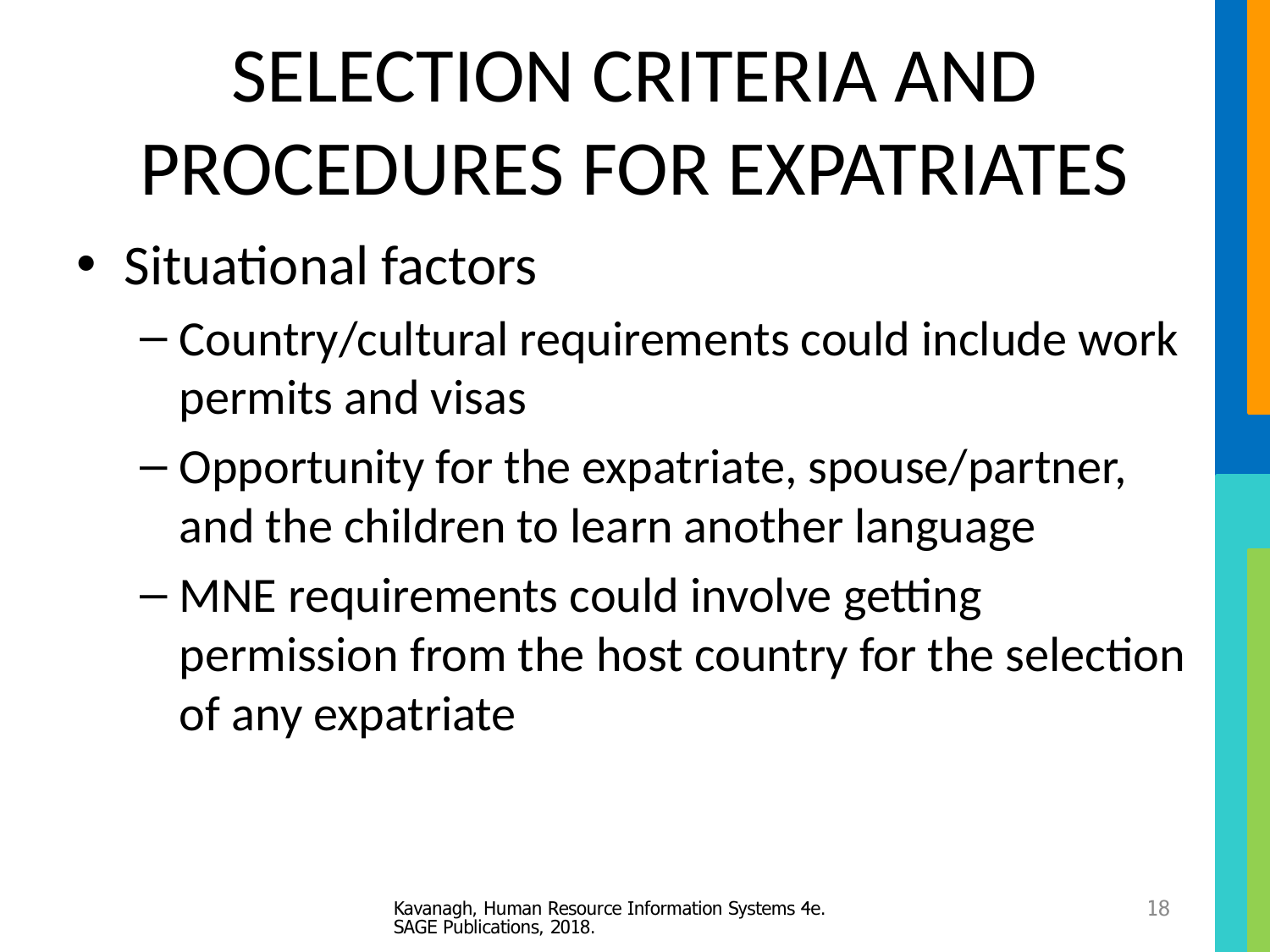

# SELECTION CRITERIA AND PROCEDURES FOR EXPATRIATES
Situational factors
Country/cultural requirements could include work permits and visas
Opportunity for the expatriate, spouse/partner, and the children to learn another language
MNE requirements could involve getting permission from the host country for the selection of any expatriate
Kavanagh, Human Resource Information Systems 4e. SAGE Publications, 2018.
18